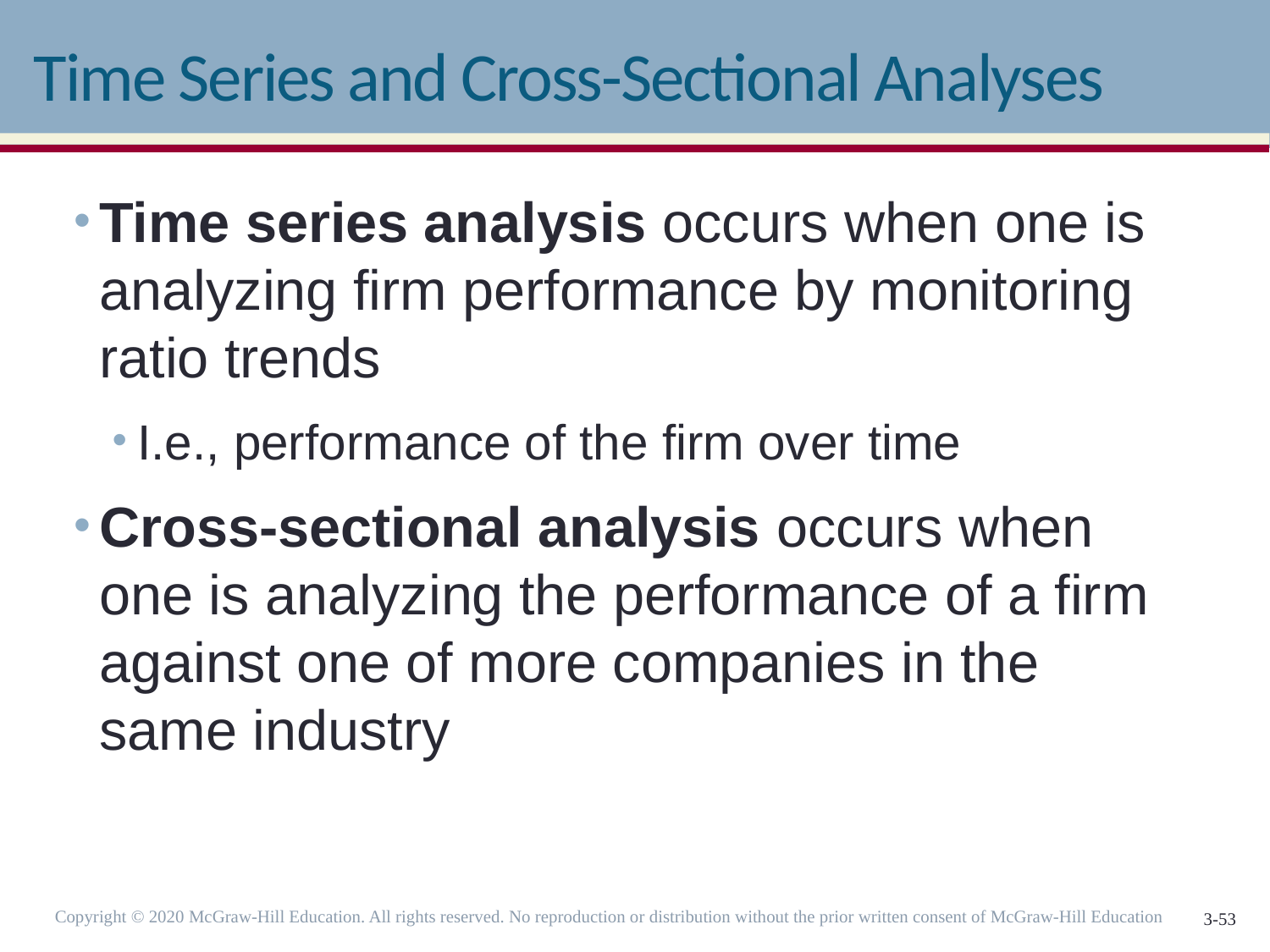

# Time Series and Cross-Sectional Analyses
Time series analysis occurs when one is analyzing firm performance by monitoring ratio trends
I.e., performance of the firm over time
Cross-sectional analysis occurs when one is analyzing the performance of a firm against one of more companies in the same industry
Copyright © 2020 McGraw-Hill Education. All rights reserved. No reproduction or distribution without the prior written consent of McGraw-Hill Education